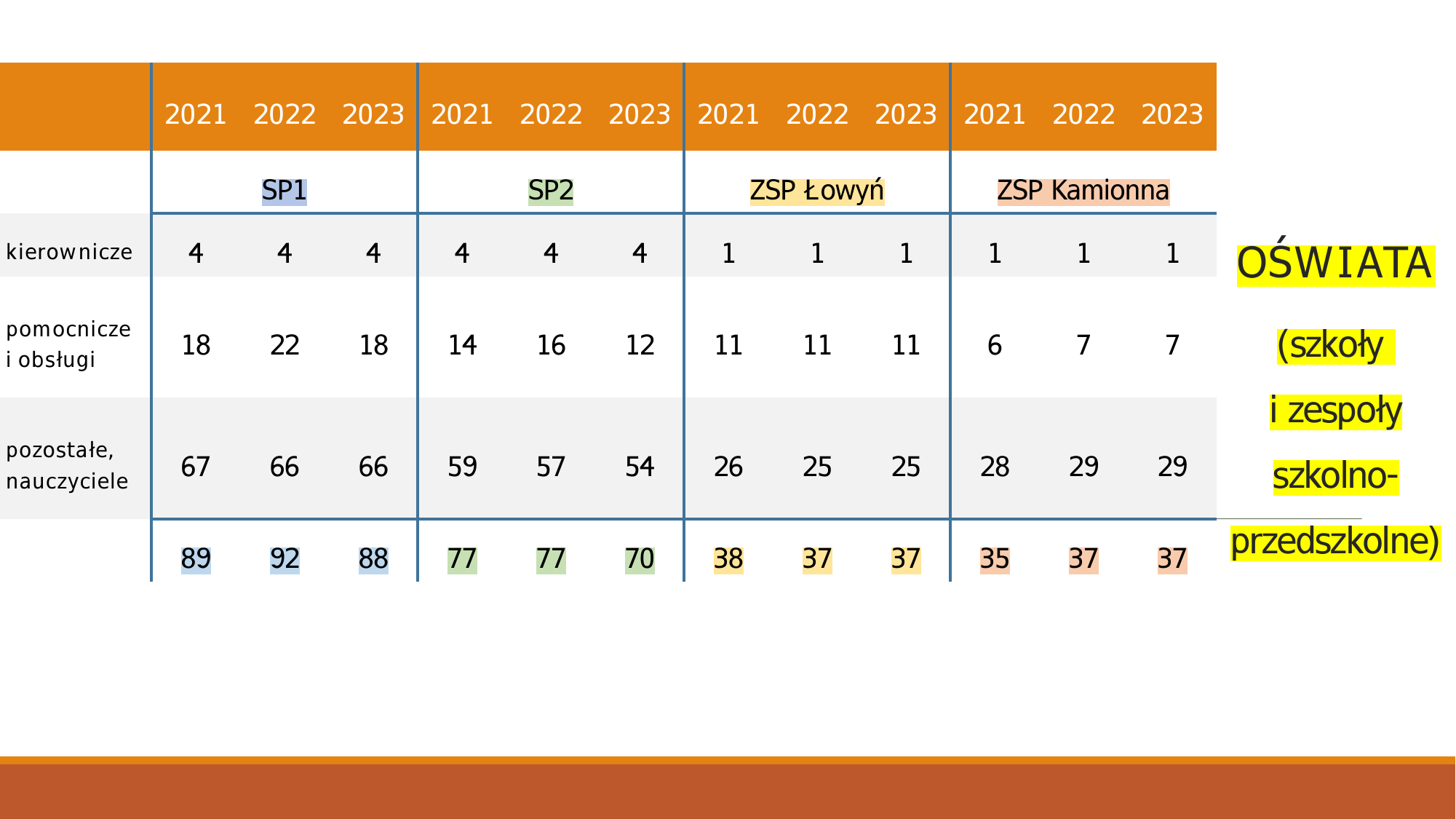

|  | 2021 | 2022 | 2023 | 2021 | 2022 | 2023 | 2021 | 2022 | 2023 | 2021 | 2022 | 2023 |
| --- | --- | --- | --- | --- | --- | --- | --- | --- | --- | --- | --- | --- |
|  | SP1 |  |  | SP2 |  |  | ZSP Łowyń |  |  | ZSP Kamionna |  |  |
| kierownicze | 4 | 4 | 4 | 4 | 4 | 4 | 1 | 1 | 1 | 1 | 1 | 1 |
| pomocnicze i obsługi | 18 | 22 | 18 | 14 | 16 | 12 | 11 | 11 | 11 | 6 | 7 | 7 |
| pozostałe, nauczyciele | 67 | 66 | 66 | 59 | 57 | 54 | 26 | 25 | 25 | 28 | 29 | 29 |
|  | 89 | 92 | 88 | 77 | 77 | 70 | 38 | 37 | 37 | 35 | 37 | 37 |
OŚWIATA
(szkoły
i zespoły szkolno-przedszkolne)